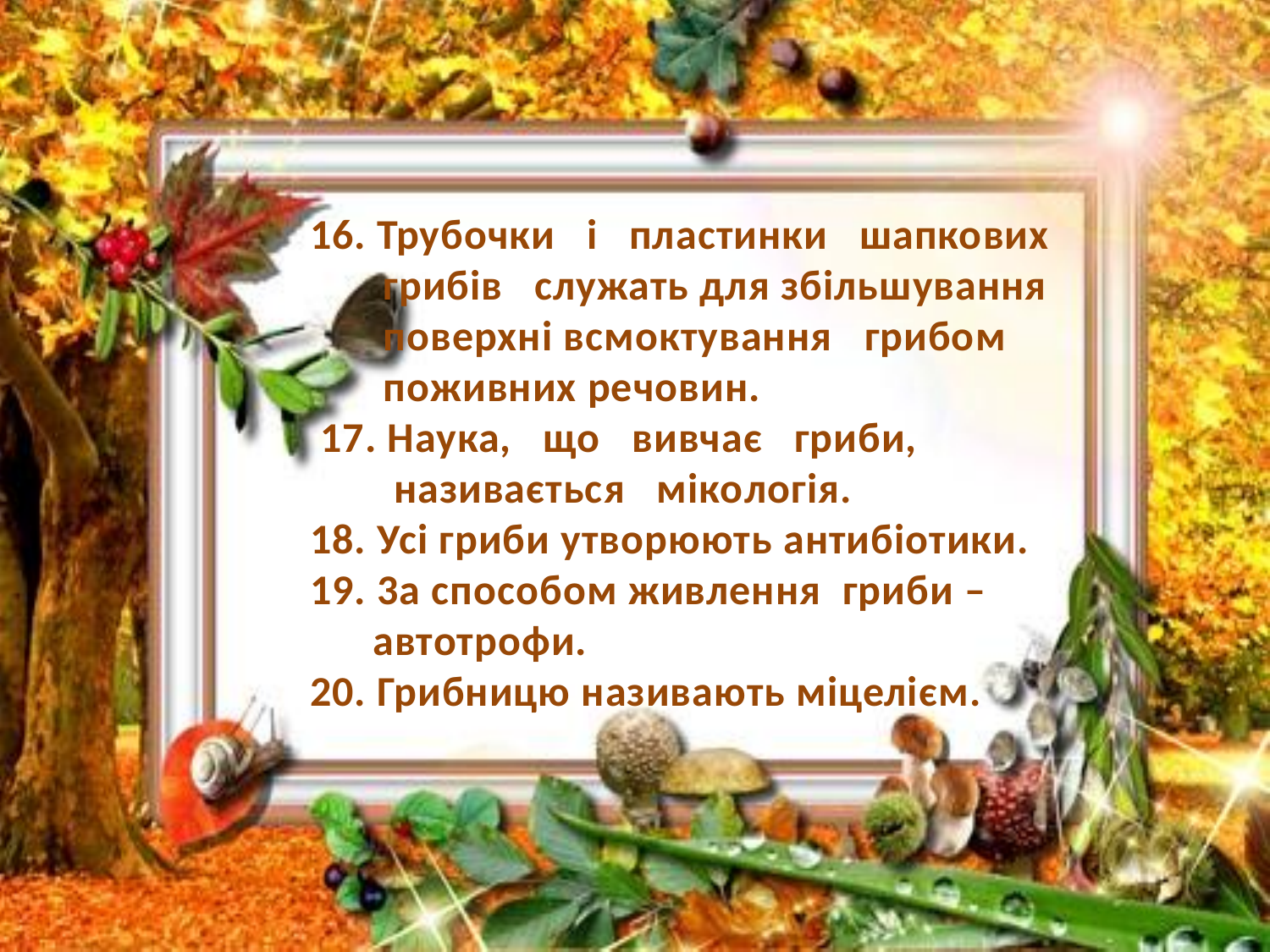

16. Трубочки   і   пластинки   шапкових
       грибів   служать для збільшування
       поверхні всмоктування   грибом
       поживних речовин.
 17. Наука,   що   вивчає   гриби,
        називається   мікологія.
18. Усі гриби утворюють антибіотики.
19. 3а способом живлення  гриби –
      автотрофи.
20. Грибницю називають міцелієм.